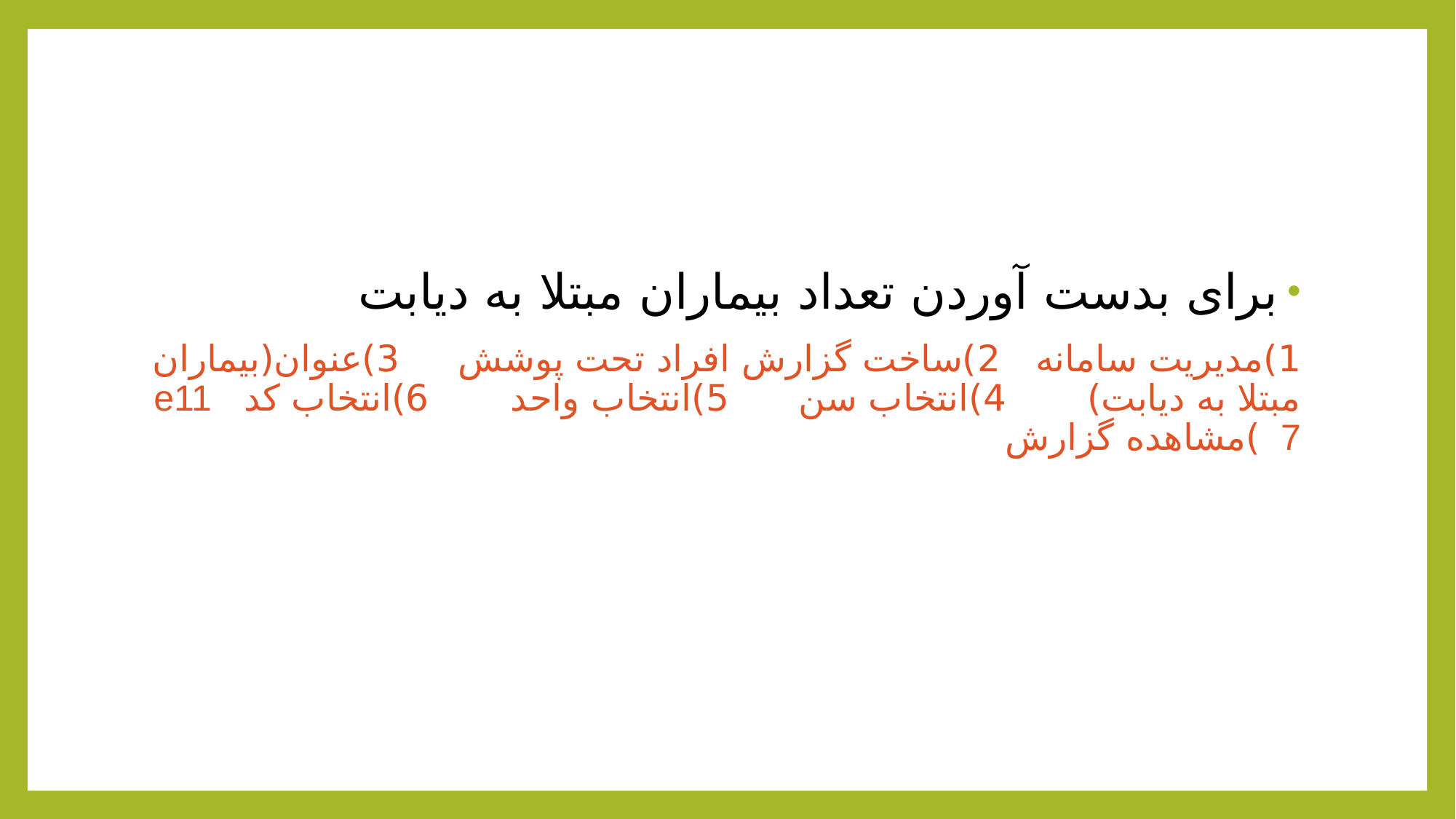

برای بدست آوردن تعداد بیماران مبتلا به دیابت
1)مدیریت سامانه   2)ساخت گزارش افراد تحت پوشش     3)عنوان(بیماران مبتلا به دیابت)       4)انتخاب سن      5)انتخاب واحد       6)انتخاب کد e11     7)مشاهده گزارش